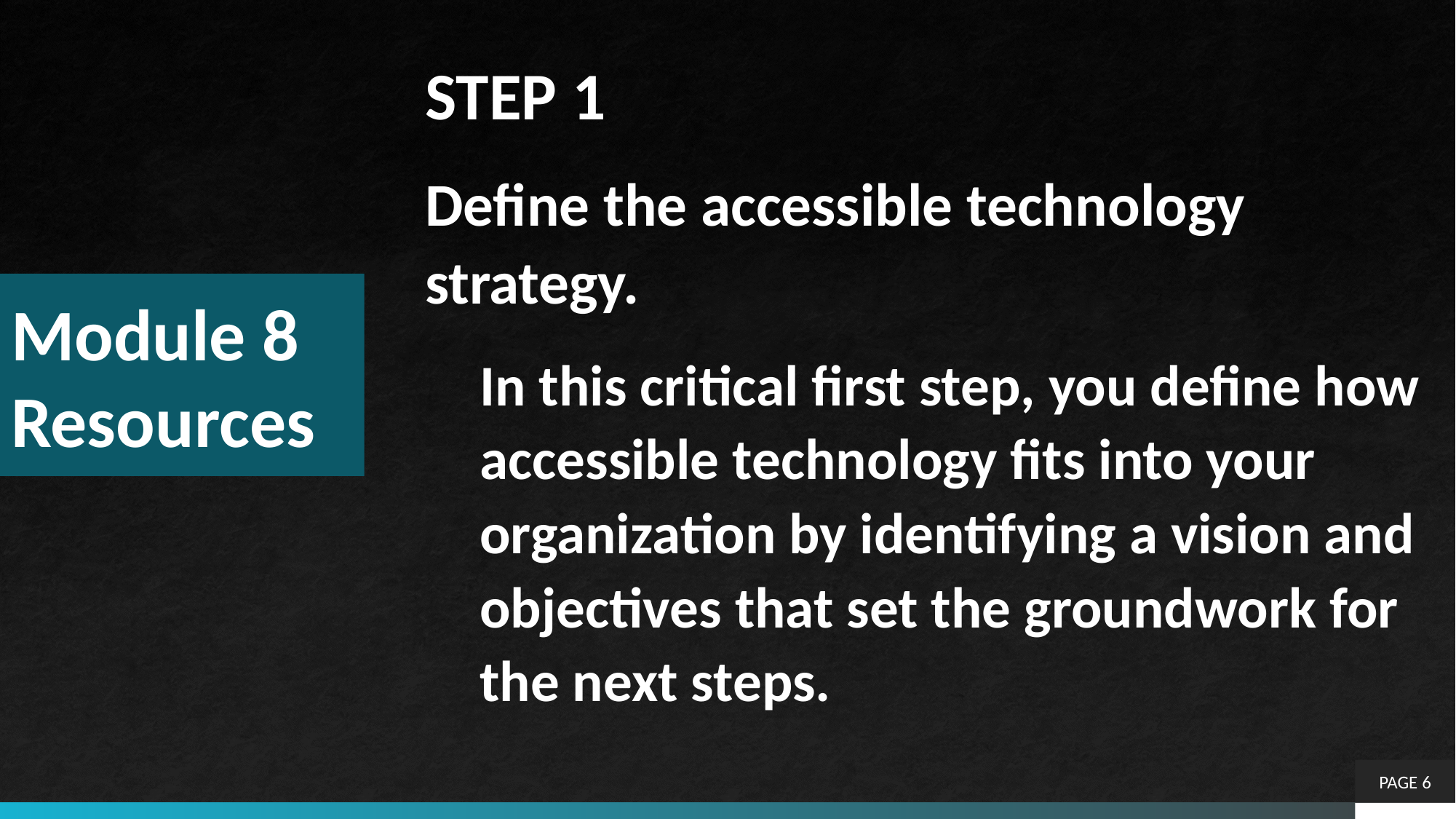

STEP 1
Define the accessible technology strategy.
In this critical first step, you define how accessible technology fits into your organization by identifying a vision and objectives that set the groundwork for the next steps.

# Module 8 Resources
PAGE 6